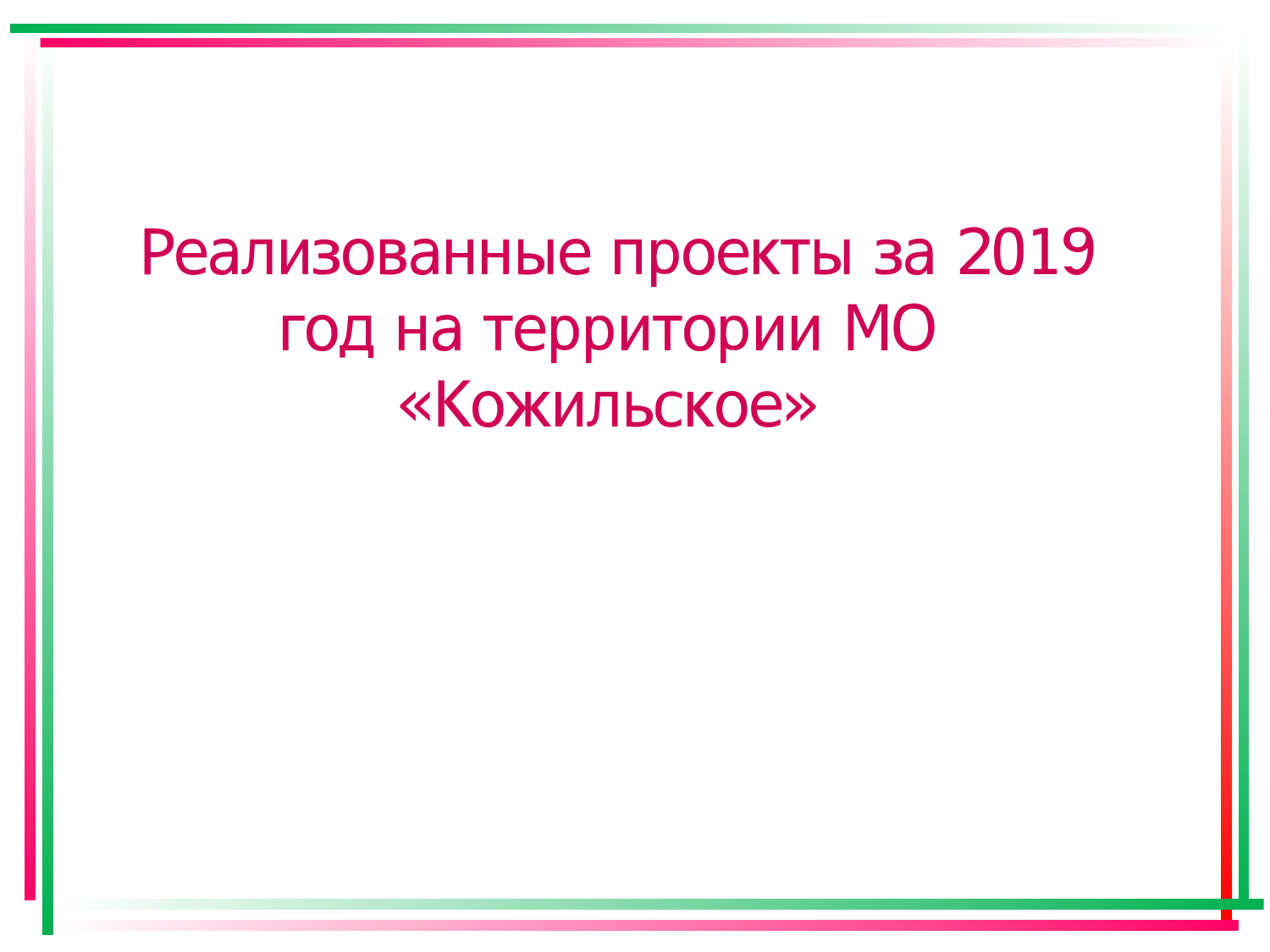

# Реализованные проекты за 2019 год на территории МО «Кожильское»